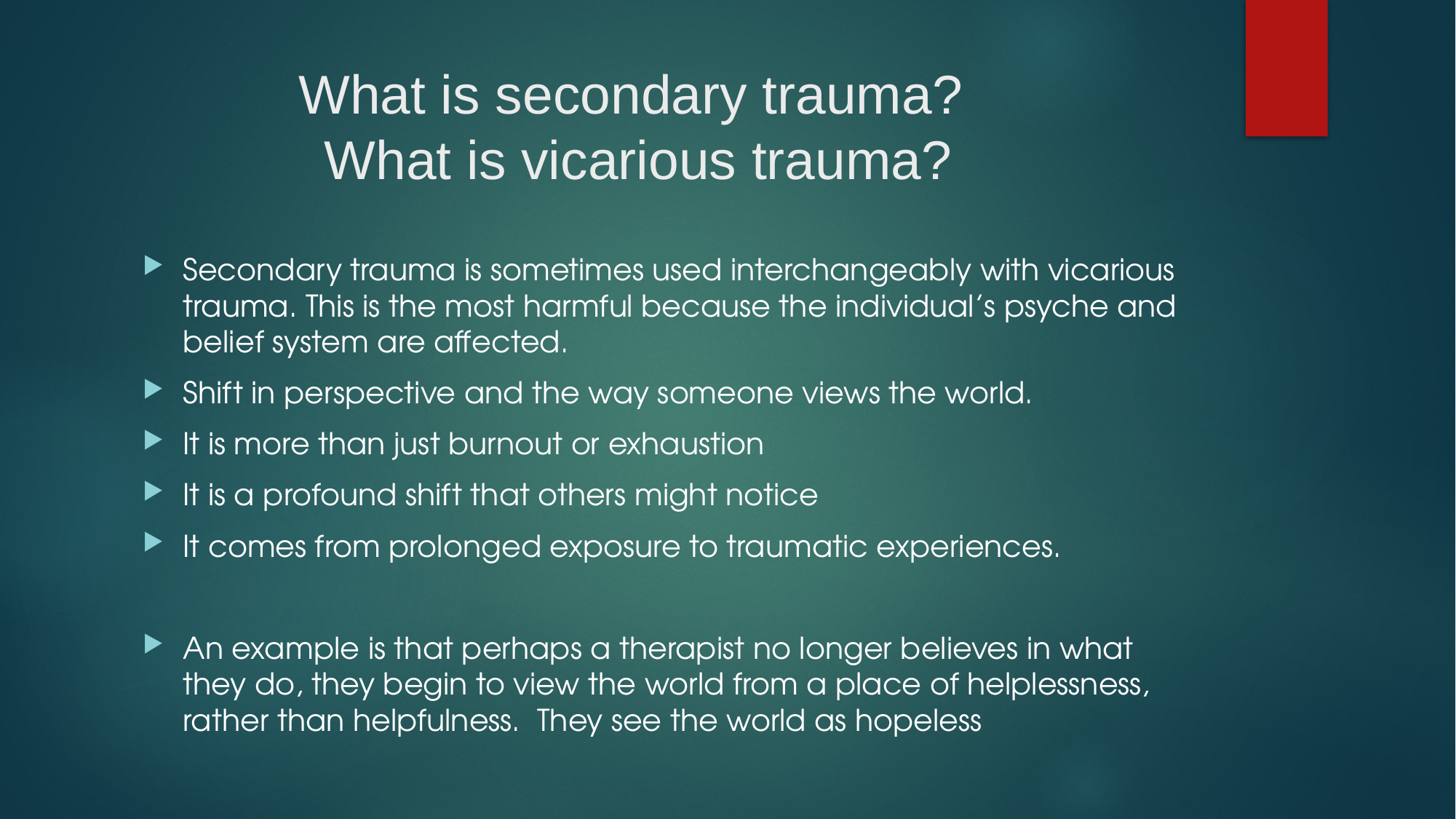

# What is secondary trauma? What is vicarious trauma?
Secondary trauma is sometimes used interchangeably with vicarious trauma. This is the most harmful because the individual’s psyche and belief system are affected.
Shift in perspective and the way someone views the world.
It is more than just burnout or exhaustion
It is a profound shift that others might notice
It comes from prolonged exposure to traumatic experiences.

An example is that perhaps a therapist no longer believes in what they do, they begin to view the world from a place of helplessness, rather than helpfulness.  They see the world as hopeless